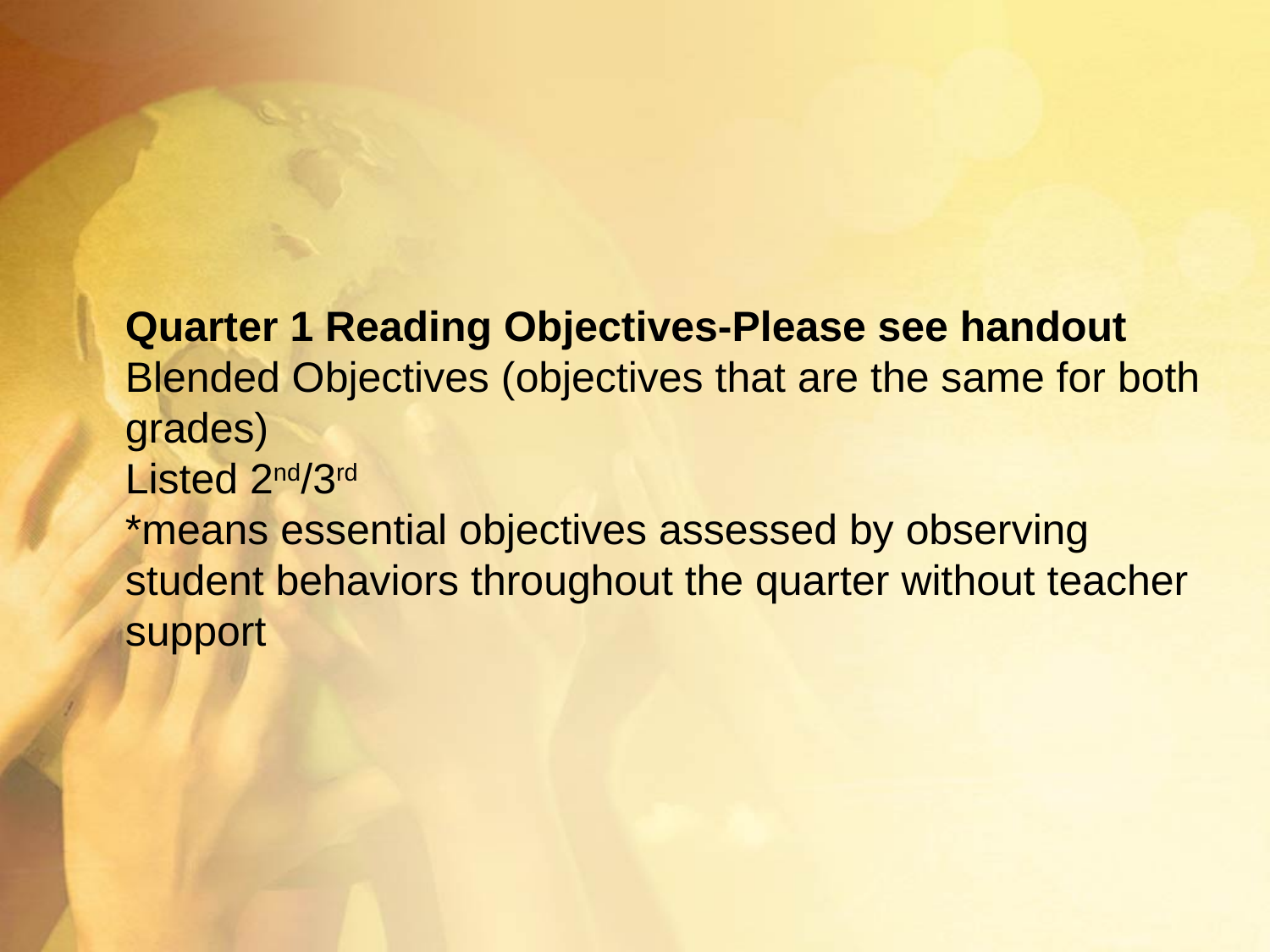

# Quarter 1 Reading Objectives-Please see handout Blended Objectives (objectives that are the same for both grades) Listed 2nd/3rd *means essential objectives assessed by observing student behaviors throughout the quarter without teacher support